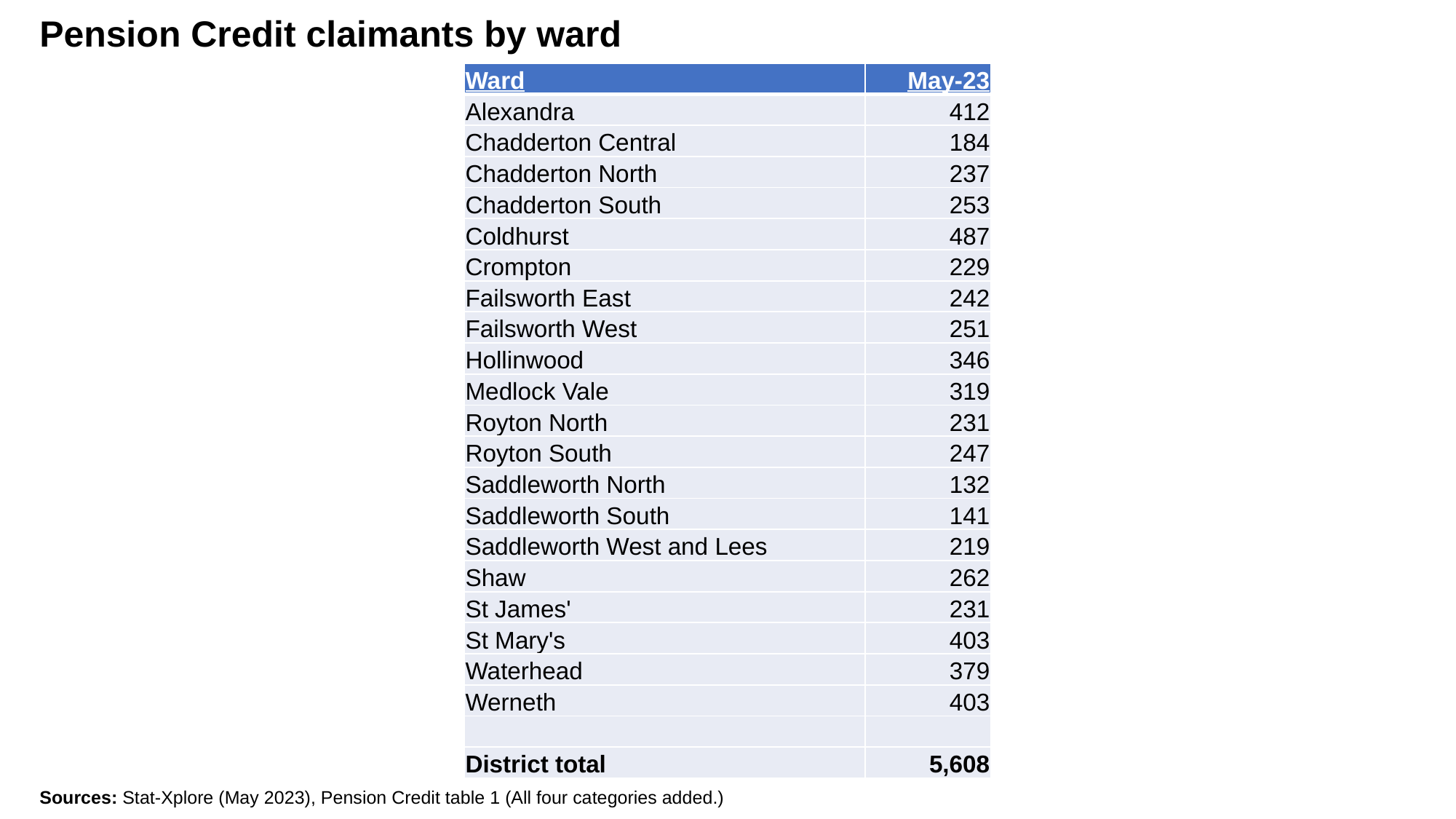

Pension Credit claimants by ward
Pension Credit claimants by ward
| Ward | May-23 |
| --- | --- |
| Alexandra | 412 |
| Chadderton Central | 184 |
| Chadderton North | 237 |
| Chadderton South | 253 |
| Coldhurst | 487 |
| Crompton | 229 |
| Failsworth East | 242 |
| Failsworth West | 251 |
| Hollinwood | 346 |
| Medlock Vale | 319 |
| Royton North | 231 |
| Royton South | 247 |
| Saddleworth North | 132 |
| Saddleworth South | 141 |
| Saddleworth West and Lees | 219 |
| Shaw | 262 |
| St James' | 231 |
| St Mary's | 403 |
| Waterhead | 379 |
| Werneth | 403 |
|  |  |
| District total | 5,608 |
Sources: Stat-Xplore (May 2023), Pension Credit table 1 (All four categories added.)